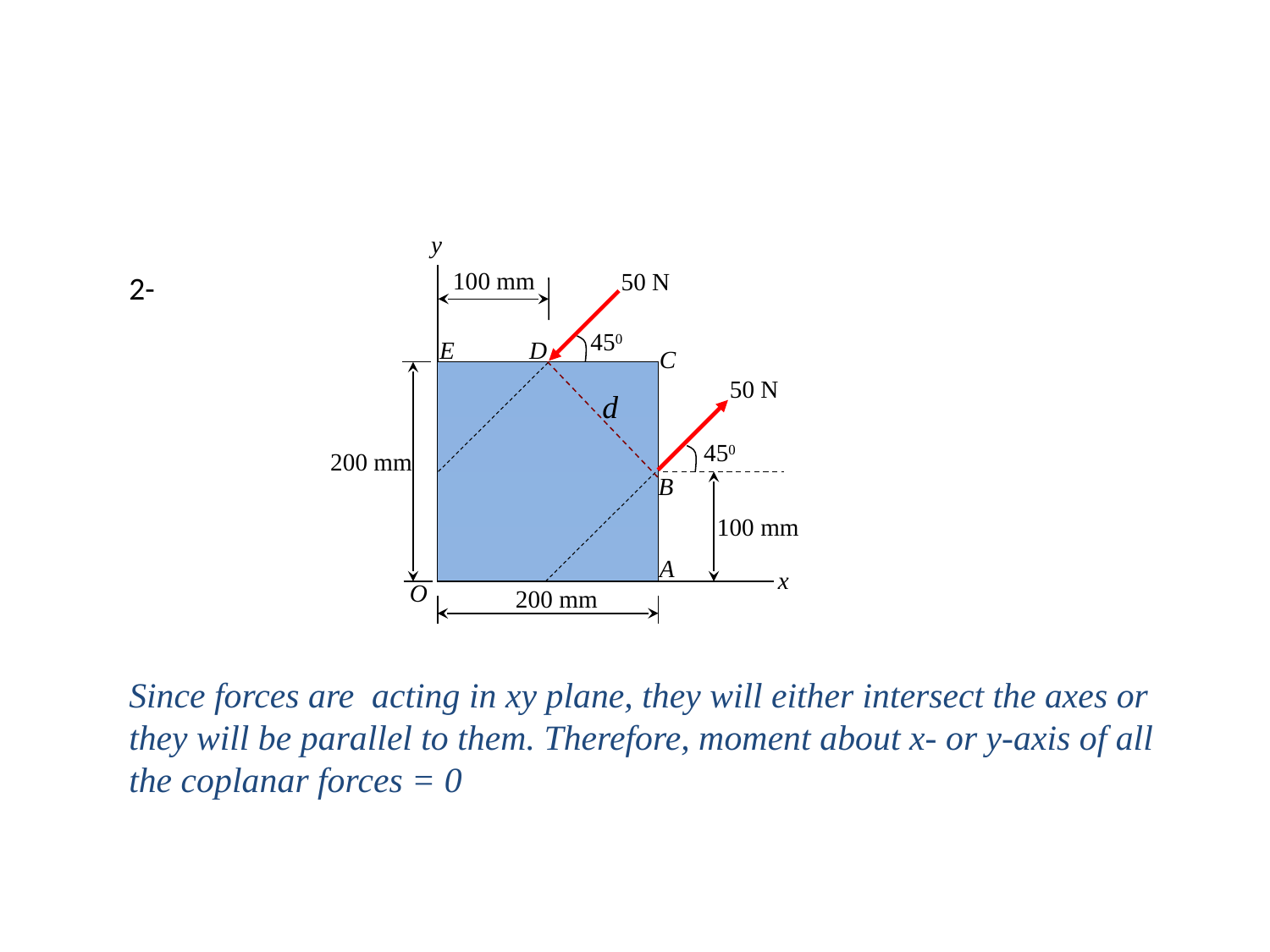

#
y
100 mm
50 N
450
D
E

C

50 N
d
450
200 mm

B
100 mm
A
x
O
200 mm
2-
Since forces are  acting in xy plane, they will either intersect the axes or they will be parallel to them. Therefore, moment about x- or y-axis of all the coplanar forces = 0